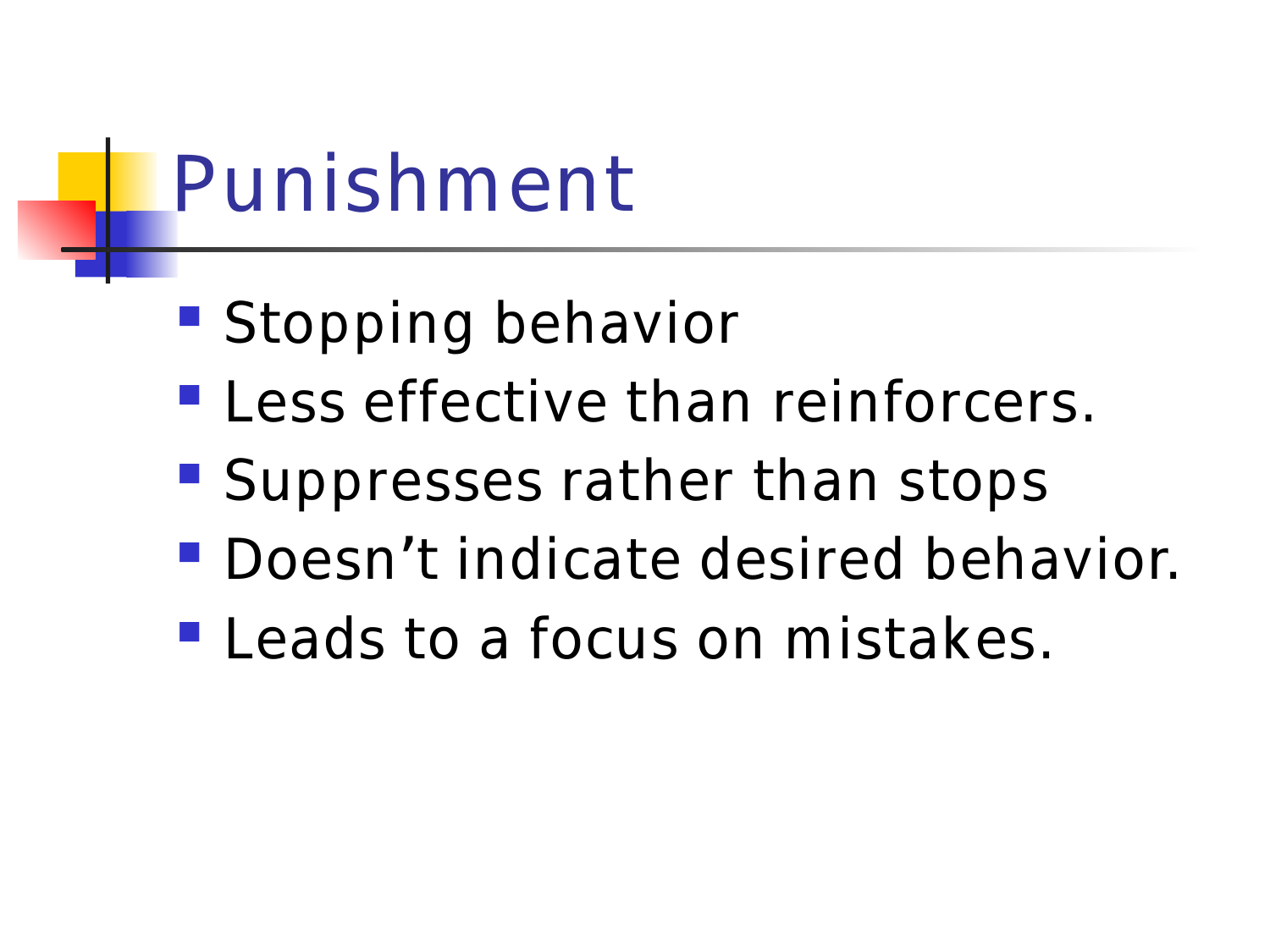

# Punishment
Stopping behavior
Less effective than reinforcers.
Suppresses rather than stops
Doesn’t indicate desired behavior.
Leads to a focus on mistakes.